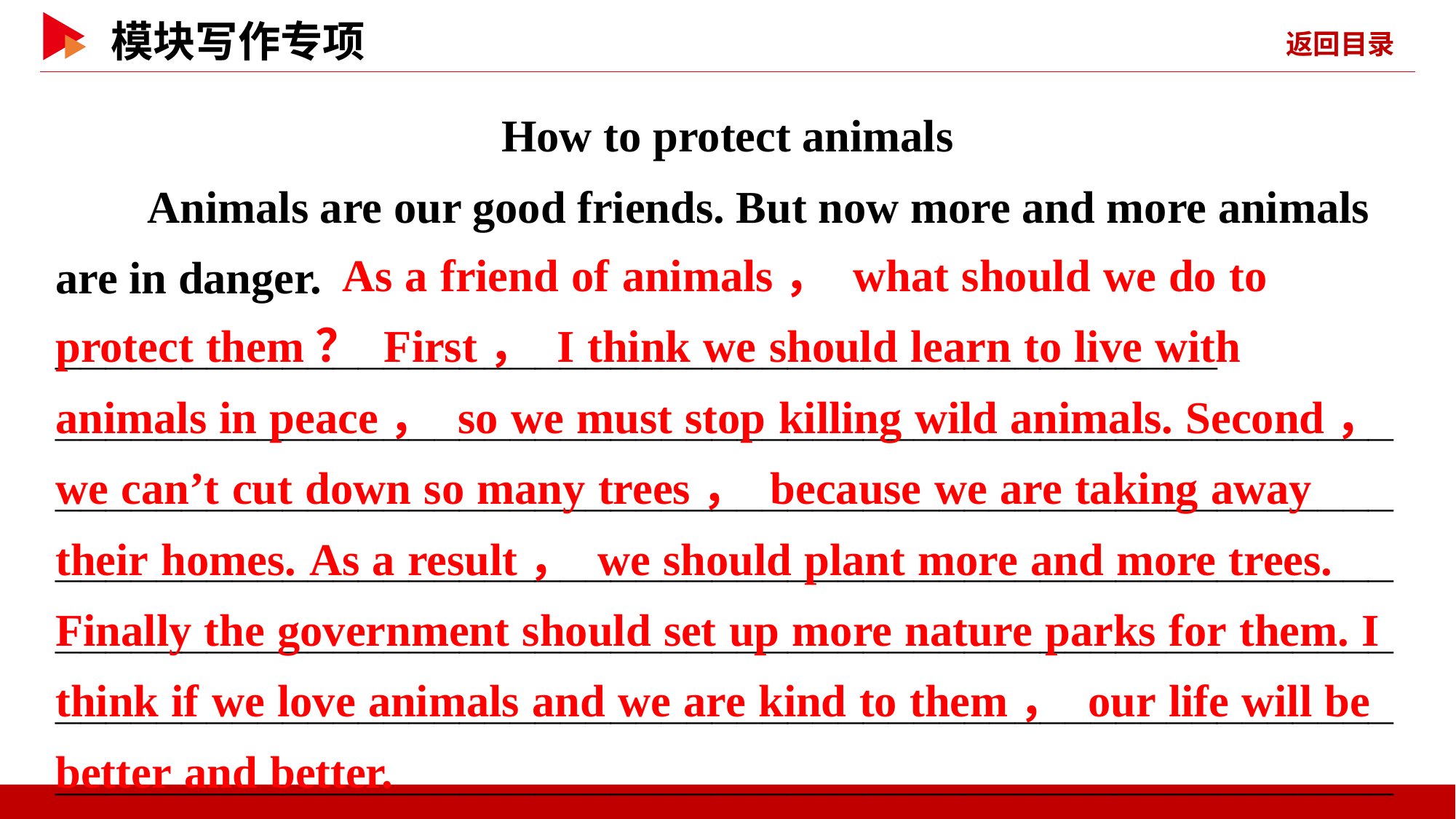

How to protect animals
        Animals are our good friends. But now more and more animals are in danger. ______________________________________________
____________________________________________________________________________________________________________________________________________________________________________________________________________________________________________________________________________________________________________________________________________________________
                         As a friend of animals， what should we do to protect them？ First， I think we should learn to live with animals in peace， so we must stop killing wild animals. Second， we can’t cut down so many trees， because we are taking away their homes. As a result， we should plant more and more trees. Finally the government should set up more nature parks for them. I think if we love animals and we are kind to them， our life will be better and better.